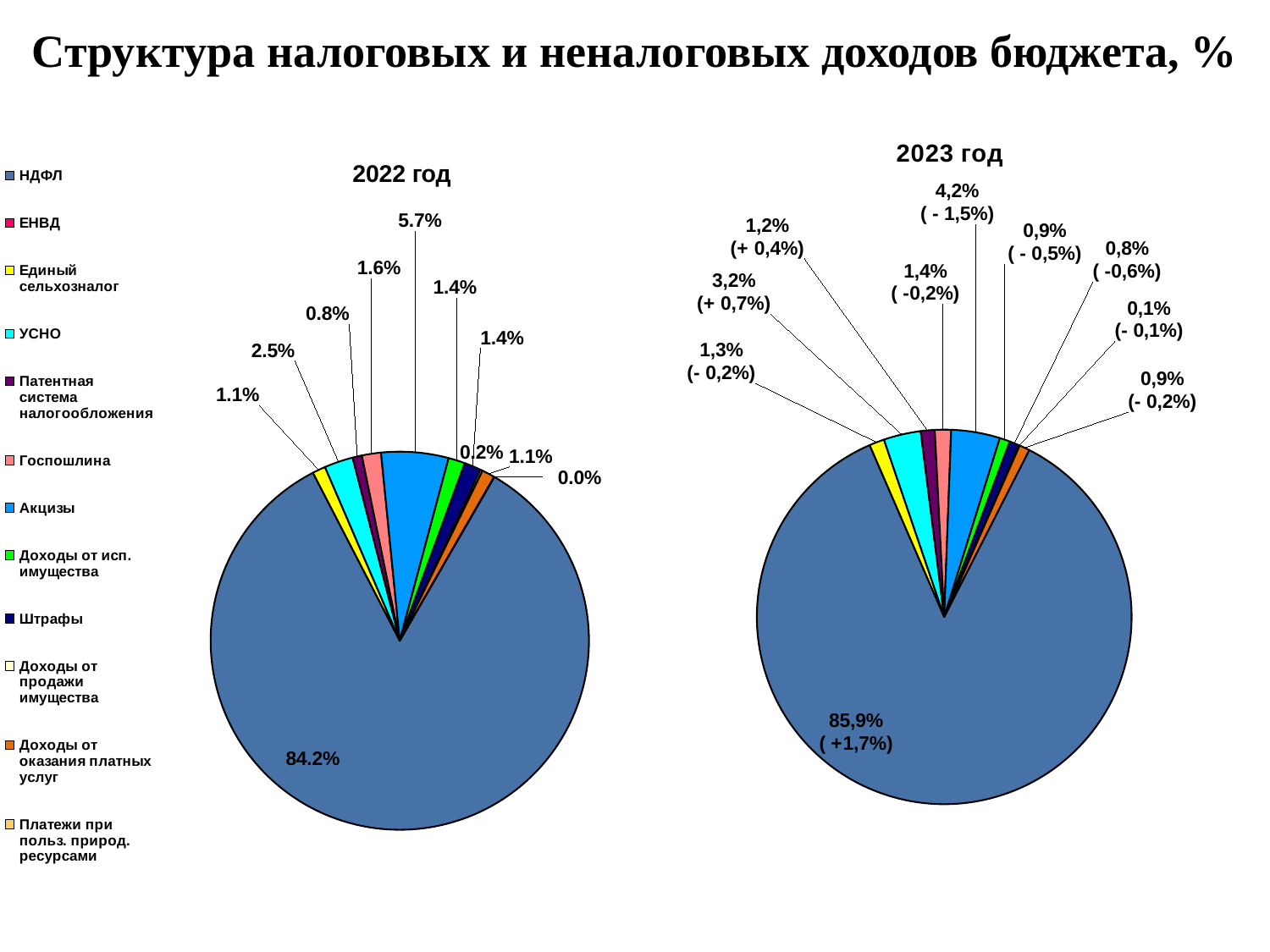

# Структура налоговых и неналоговых доходов бюджета, %

### Chart:  2023 год

| Category |  |
|---|---|
| НДФЛ | 0.8589999999999993 |
| ЕНВД | 0.0 |
| Единый сельхозналог | 0.012999999999999894 |
| УСНО | 0.03200000000000002 |
| Патентная система налогообложения | 0.012 |
| Госпошлина | 0.014 |
| Акцизы | 0.04200000000000002 |
| Доход от исп. имущества  | 0.009000000000000001 |
| Штрафы | 0.008000000000000007 |
| Доходы от продажи имущества | 0.0010000000000000007 |
| Доходы от оказания платных услуг | 0.009000000000000001 |
| Платежи за польз. природ. ресурсами   | 0.0 |

### Chart:  2022 год

| Category |  |
|---|---|
| НДФЛ | 0.8418982147261936 |
| ЕНВД | 0.0 |
| Единый сельхозналог | 0.01124144338963155 |
| УСНО | 0.024666827212287787 |
| Патентная система налогообложения | 0.00794603327194251 |
| Госпошлина | 0.016379553247685173 |
| Акцизы | 0.05749115942862659 |
| Доходы от исп. имущества  | 0.014252746256345858 |
| Штрафы | 0.014275560634083707 |
| Доходы от продажи имущества | 0.0019986954855806312 |
| Доходы от оказания платных услуг | 0.010999999999999998 |
| Платежи при польз. природ. ресурсами   | 0.0002316536816458332 |